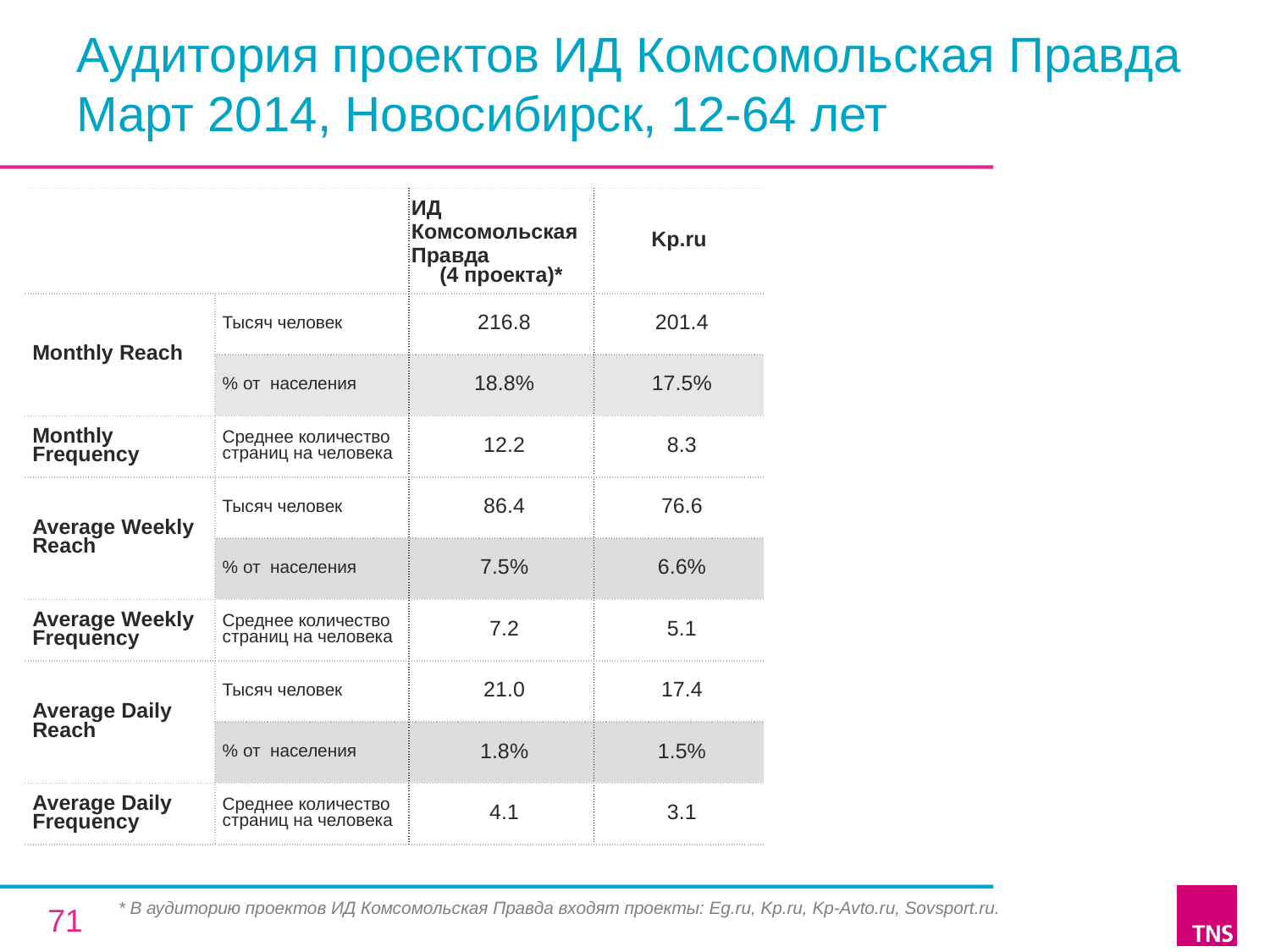

# Аудитория проектов ИД Комсомольская Правда Март 2014, Новосибирск, 12-64 лет
|  |  | ИД Комсомольская Правда (4 проекта)\* | Kp.ru |
| --- | --- | --- | --- |
| Monthly Reach | Тысяч человек | 216.8 | 201.4 |
|  | % от населения | 18.8% | 17.5% |
| Monthly Frequency | Среднее количество страниц на человека | 12.2 | 8.3 |
| Average Weekly Reach | Тысяч человек | 86.4 | 76.6 |
|  | % от населения | 7.5% | 6.6% |
| Average Weekly Frequency | Среднее количество страниц на человека | 7.2 | 5.1 |
| Average Daily Reach | Тысяч человек | 21.0 | 17.4 |
|  | % от населения | 1.8% | 1.5% |
| Average Daily Frequency | Среднее количество страниц на человека | 4.1 | 3.1 |
* В аудиторию проектов ИД Комсомольская Правда входят проекты: Eg.ru, Kp.ru, Kp-Avto.ru, Sovsport.ru.
71